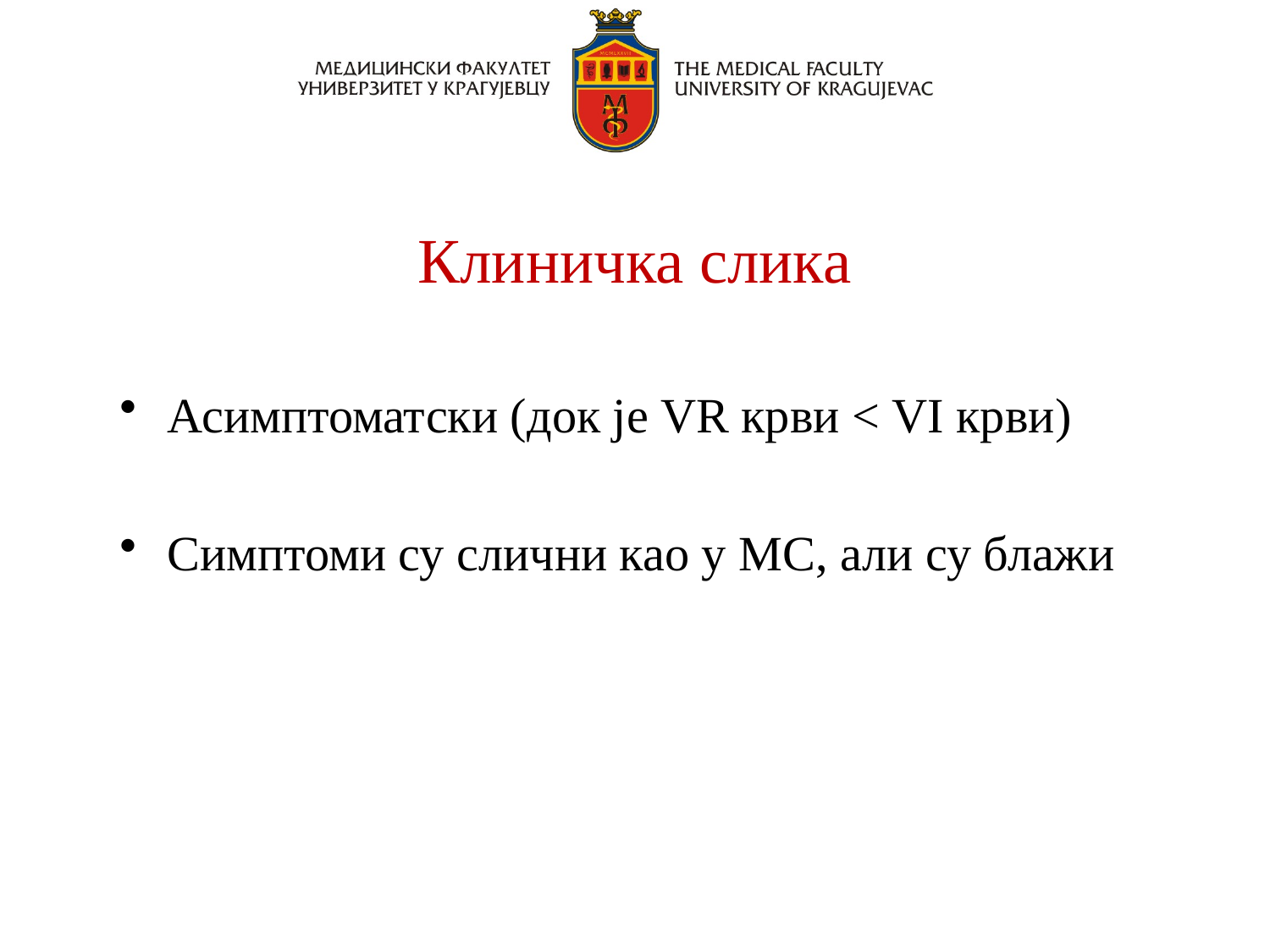

# Клиничка слика
Асимптоматски (док је VR крви < VI крви)

Симптоми су слични као у МС, али су блажи